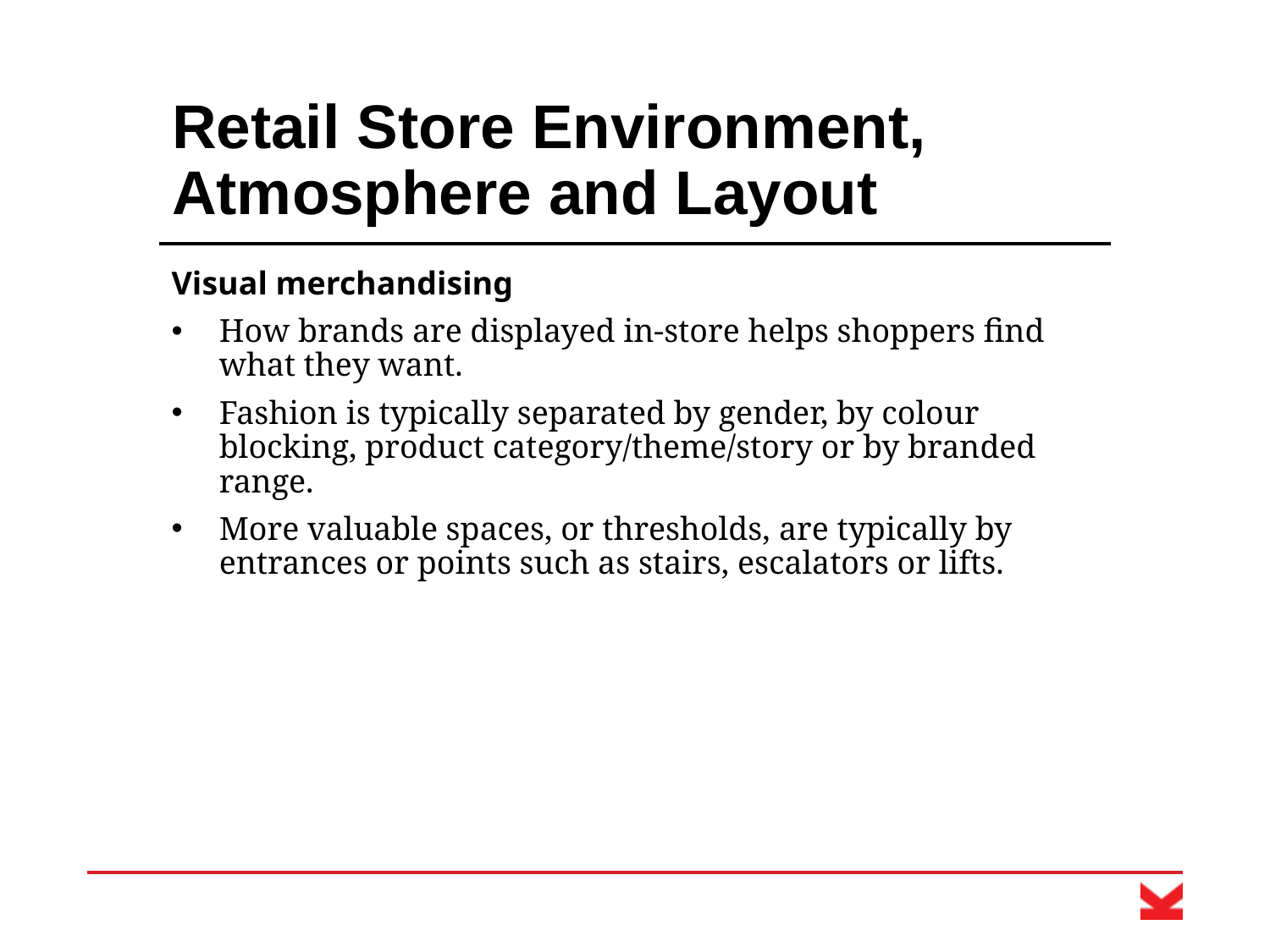

# Retail Store Environment, Atmosphere and Layout
Visual merchandising
How brands are displayed in-store helps shoppers find what they want.
Fashion is typically separated by gender, by colour blocking, product category/theme/story or by branded range.
More valuable spaces, or thresholds, are typically by entrances or points such as stairs, escalators or lifts.